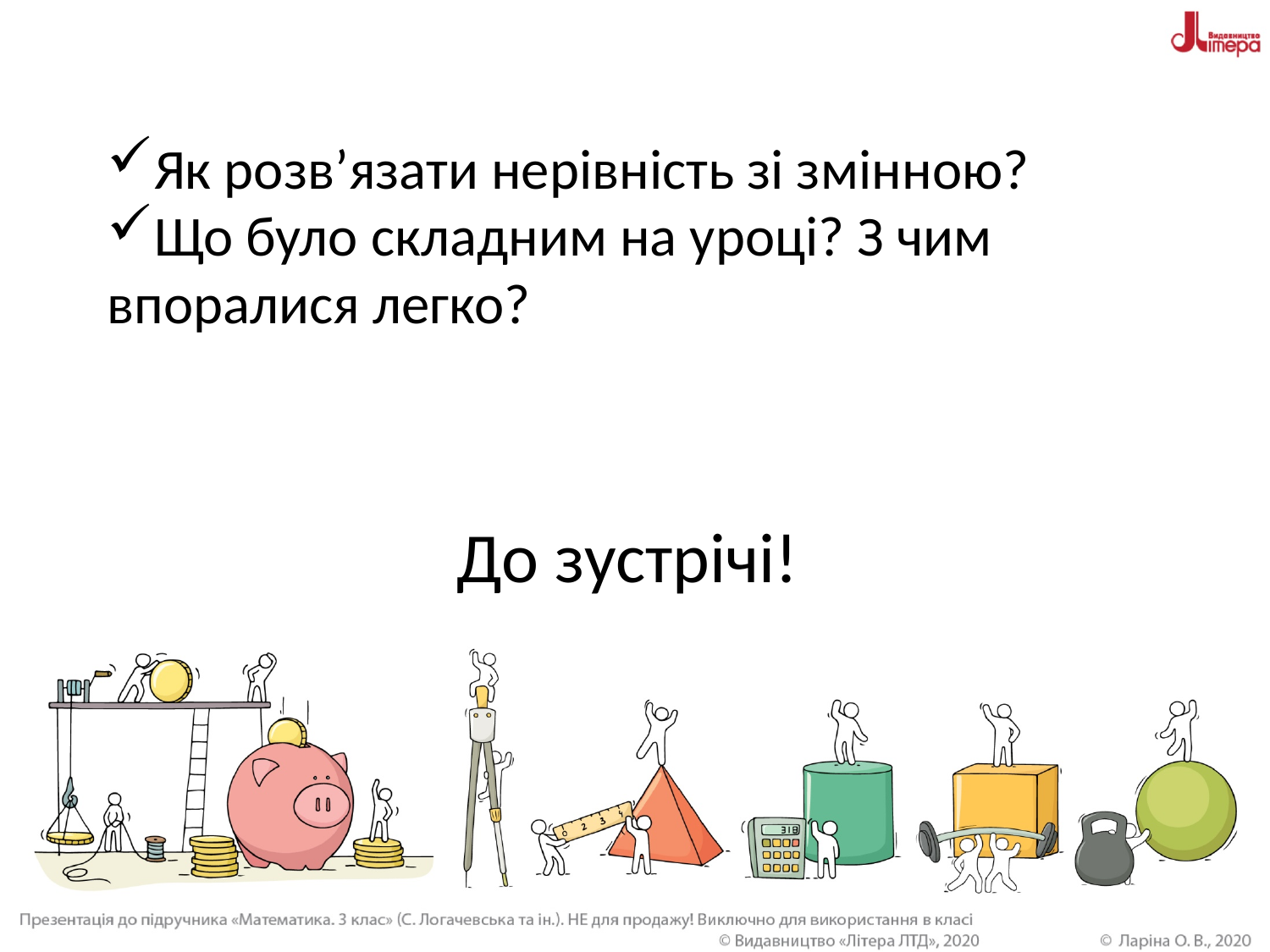

Як розв’язати нерівність зі змінною?
Що було складним на уроці? З чим впоралися легко?
До зустрічі!